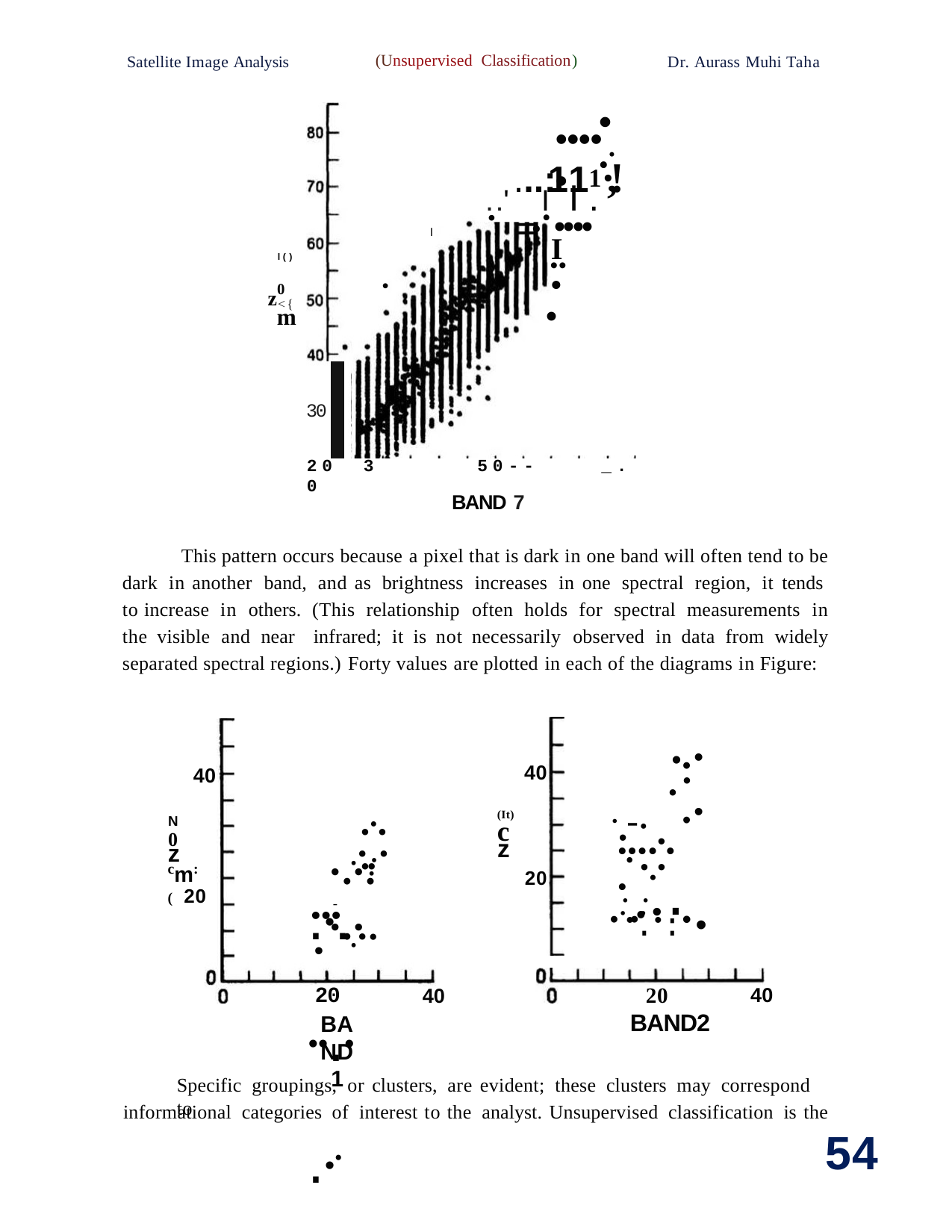

(Unsupervised  Classification)
Satellite Image Analysis
Dr. Aurass Muhi Taha
• ••

•••••
...:111·,!=·
•.....
I I.
..'
•
I
I•
••
l()
z0
•
<{
m

30
20  3  0
50--

BAND 7
_.
This pattern occurs because a pixel that is dark in one band will often tend to be dark  in another  band,  and as  brightness  increases  in one  spectral  region,  it tends  to increase  in  others.  (This  relationship  often  holds  for  spectral  measurements  in the visible and near  infrared; it is not necessarily observed in data from widely separated spectral regions.) Forty values are plotted in each of the diagrams in Figure:

••••
• •
40
•
40
• •••
·•-•:•:..
·•:•·••
•••••
(It)
N
c
•••••••
0
.•.••.•.••
z
z
cm:(   20
•••••••
•	•.•:••
20
-
•
•••
•

20
BAND1

20
BAND2
40
40
Specific  groupings,  or clusters,  are evident;  these  clusters  may  correspond  to
informational  categories  of  interest to the  analyst. Unsupervised  classification  is the
54